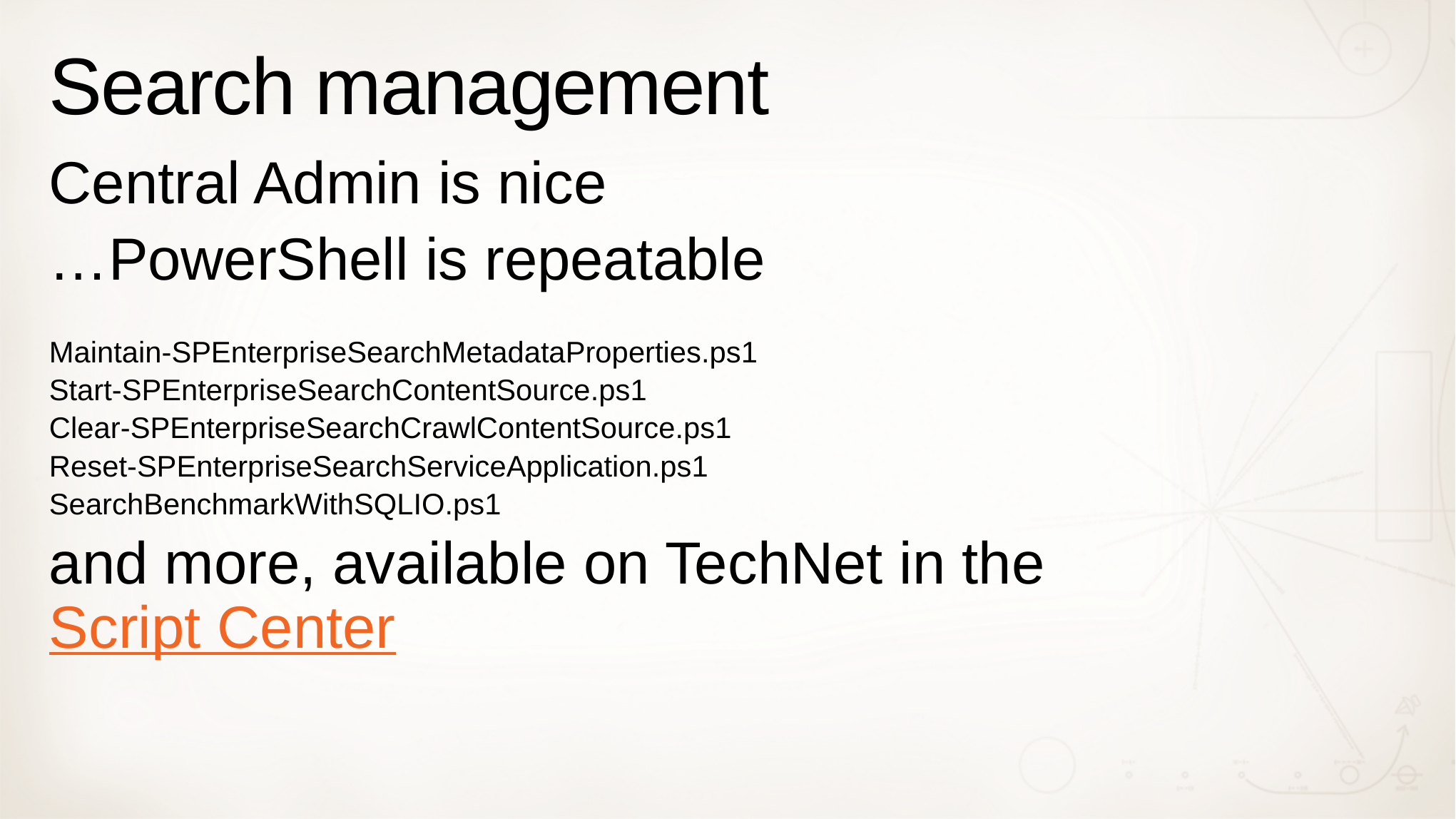

# Search management
Central Admin is nice
…PowerShell is repeatable

Maintain-SPEnterpriseSearchMetadataProperties.ps1
Start-SPEnterpriseSearchContentSource.ps1
Clear-SPEnterpriseSearchCrawlContentSource.ps1
Reset-SPEnterpriseSearchServiceApplication.ps1
SearchBenchmarkWithSQLIO.ps1
and more, available on TechNet in the Script Center